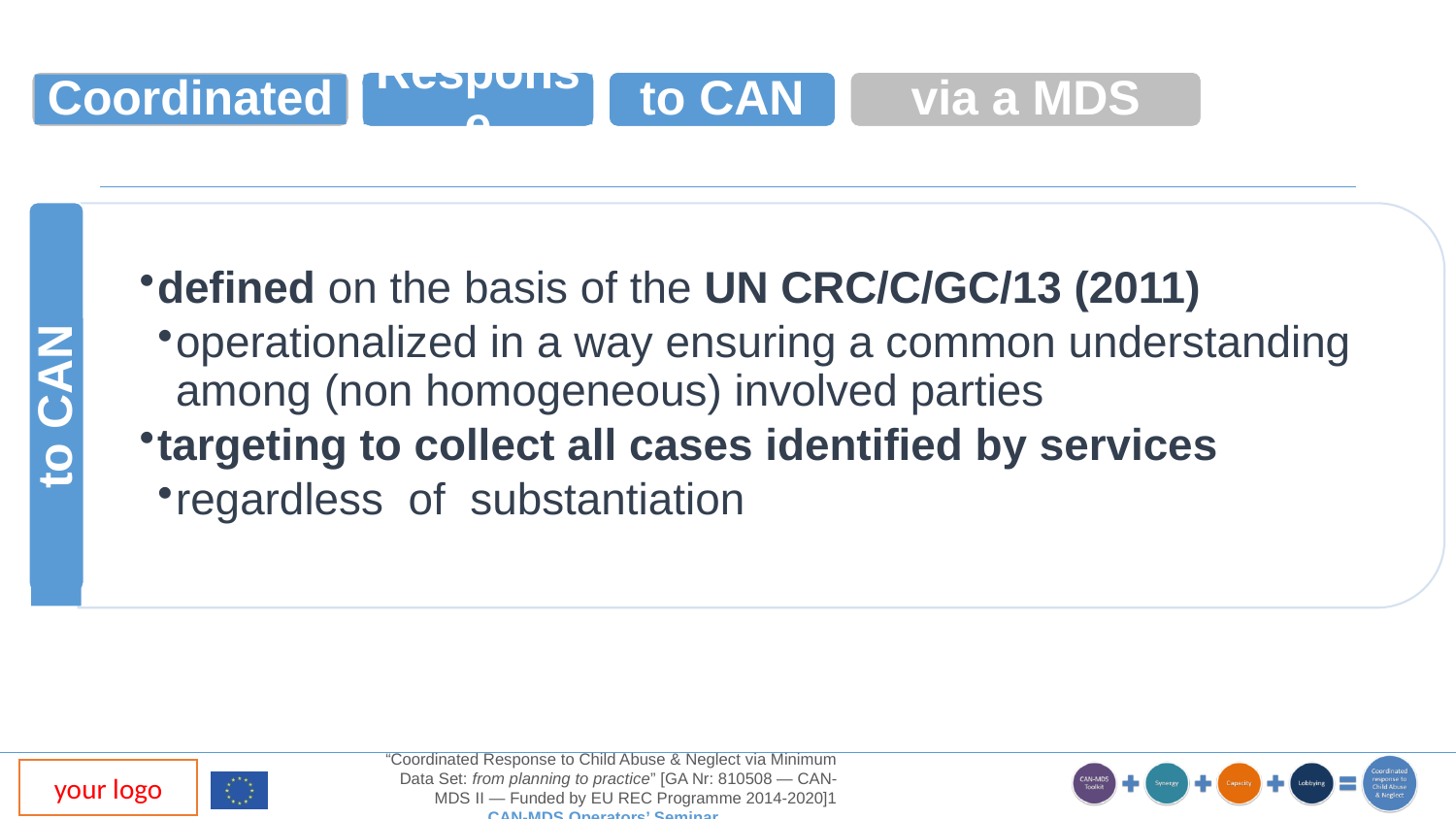

via a MDS

Coordinated

Response

to CAN

to CAN

defined on the basis of the UN CRC/C/GC/13 (2011)
operationalized in a way ensuring a common understanding among (non homogeneous) involved parties
targeting to collect all cases identified by services
regardless  of  substantiation